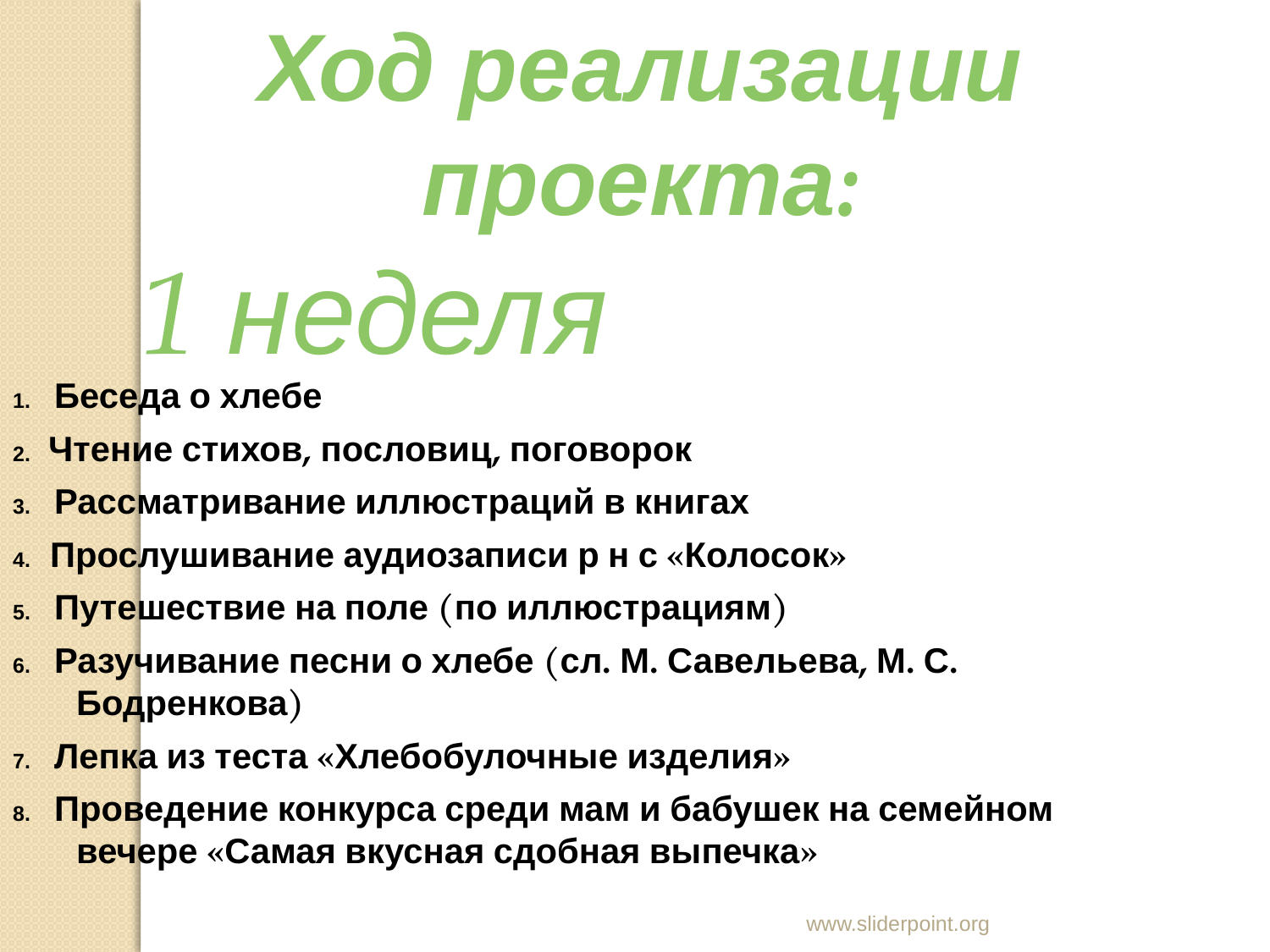

Ход реализации проекта:
1 неделя
1.    Беседа о хлебе
2.   Чтение стихов, пословиц, поговорок
3.    Рассматривание иллюстраций в книгах
4.  Прослушивание аудиозаписи р н с «Колосок»
5.    Путешествие на поле (по иллюстрациям)
6.    Разучивание песни о хлебе (сл. М. Савельева, М. С. Бодренкова)
7.    Лепка из теста «Хлебобулочные изделия»
8.    Проведение конкурса среди мам и бабушек на семейном вечере «Самая вкусная сдобная выпечка»
www.sliderpoint.org